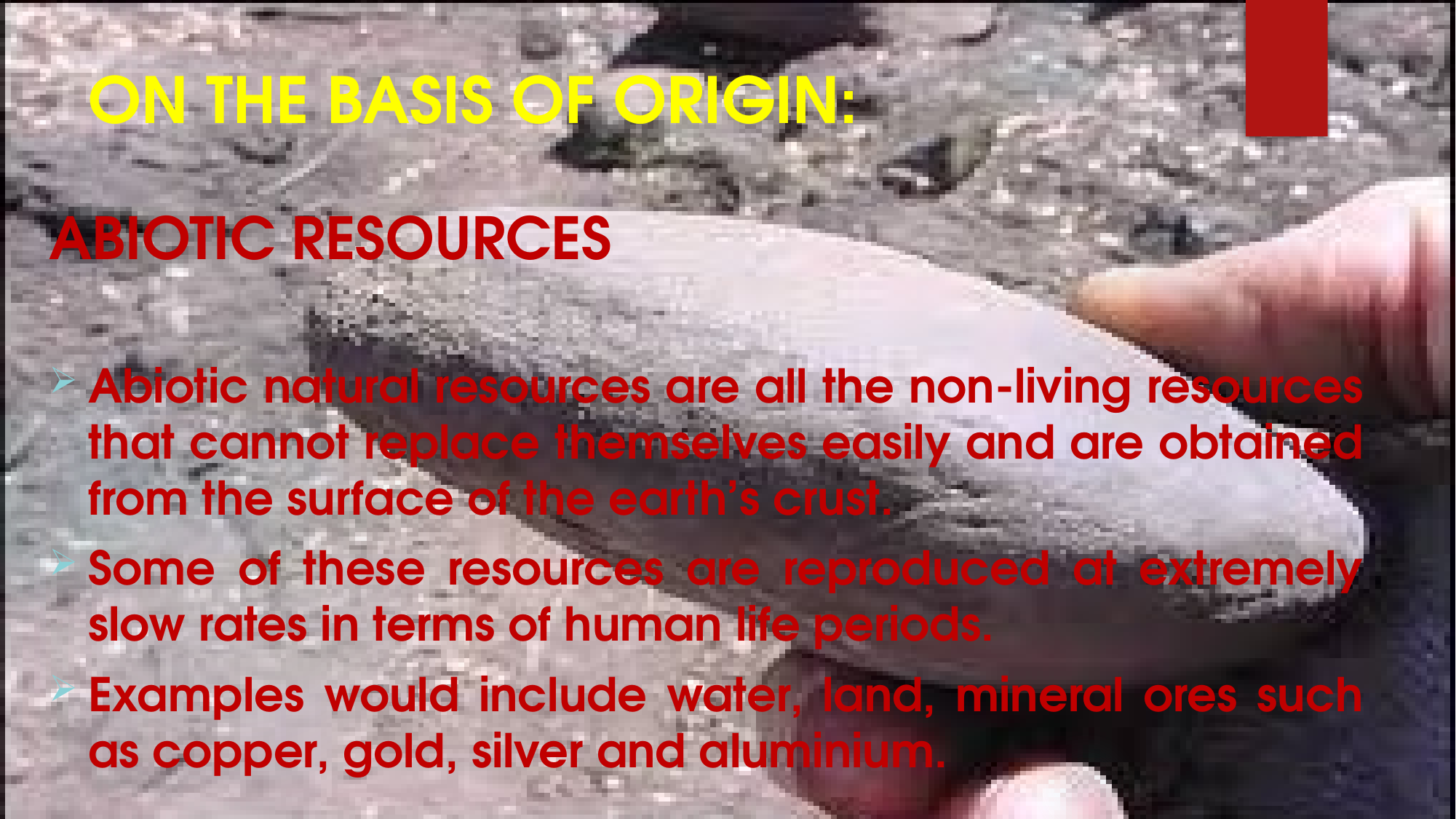

# ON THE BASIS OF ORIGIN:
ABIOTIC RESOURCES

Abiotic natural resources are all the non-living resources that cannot replace themselves easily and are obtained from the surface of the earth’s crust.
Some of these resources are reproduced at extremely slow rates in terms of human life periods.
Examples would include water, land, mineral ores such as copper, gold, silver and aluminium.